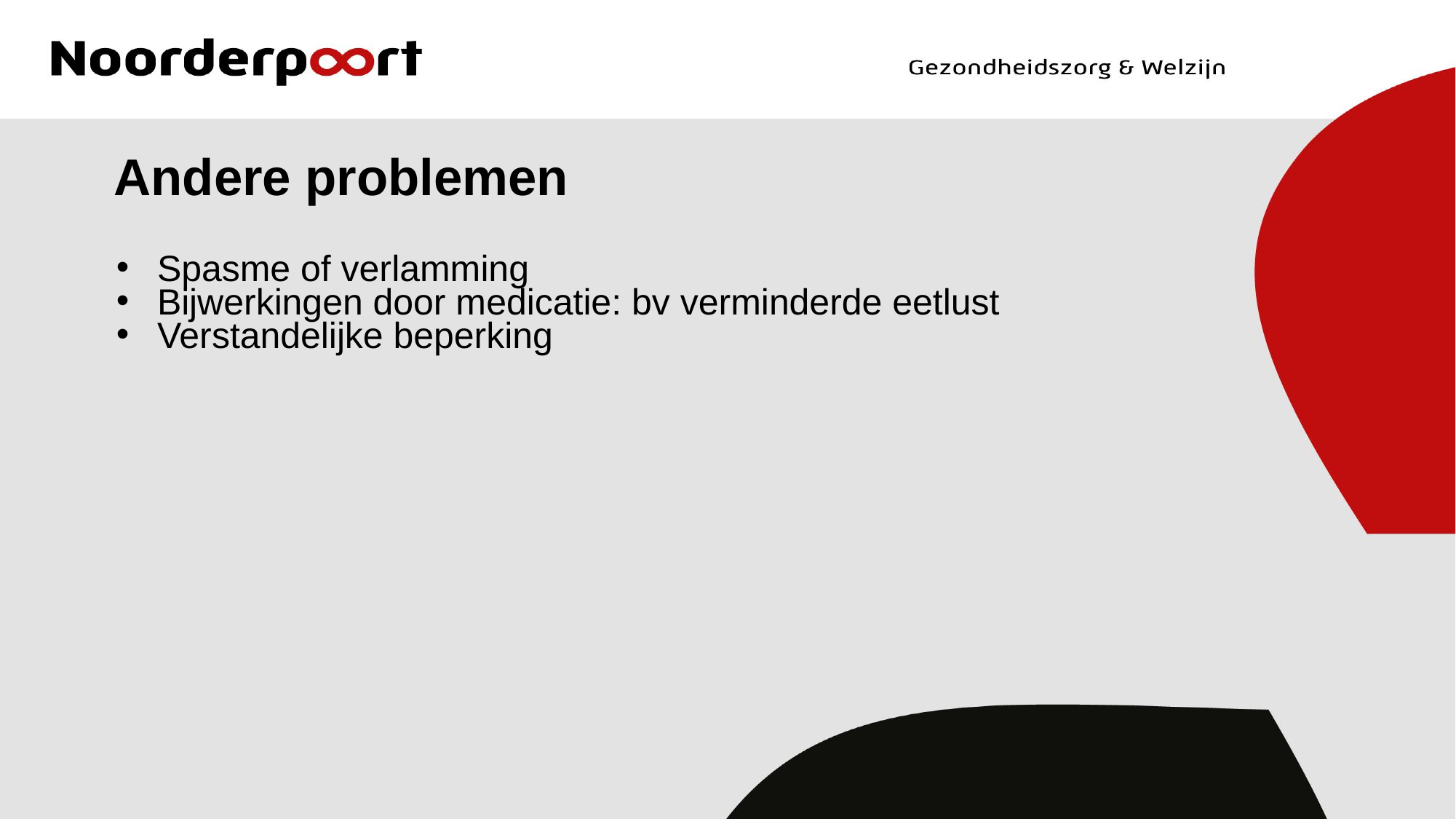

# Andere problemen
Spasme of verlamming
Bijwerkingen door medicatie: bv verminderde eetlust
Verstandelijke beperking